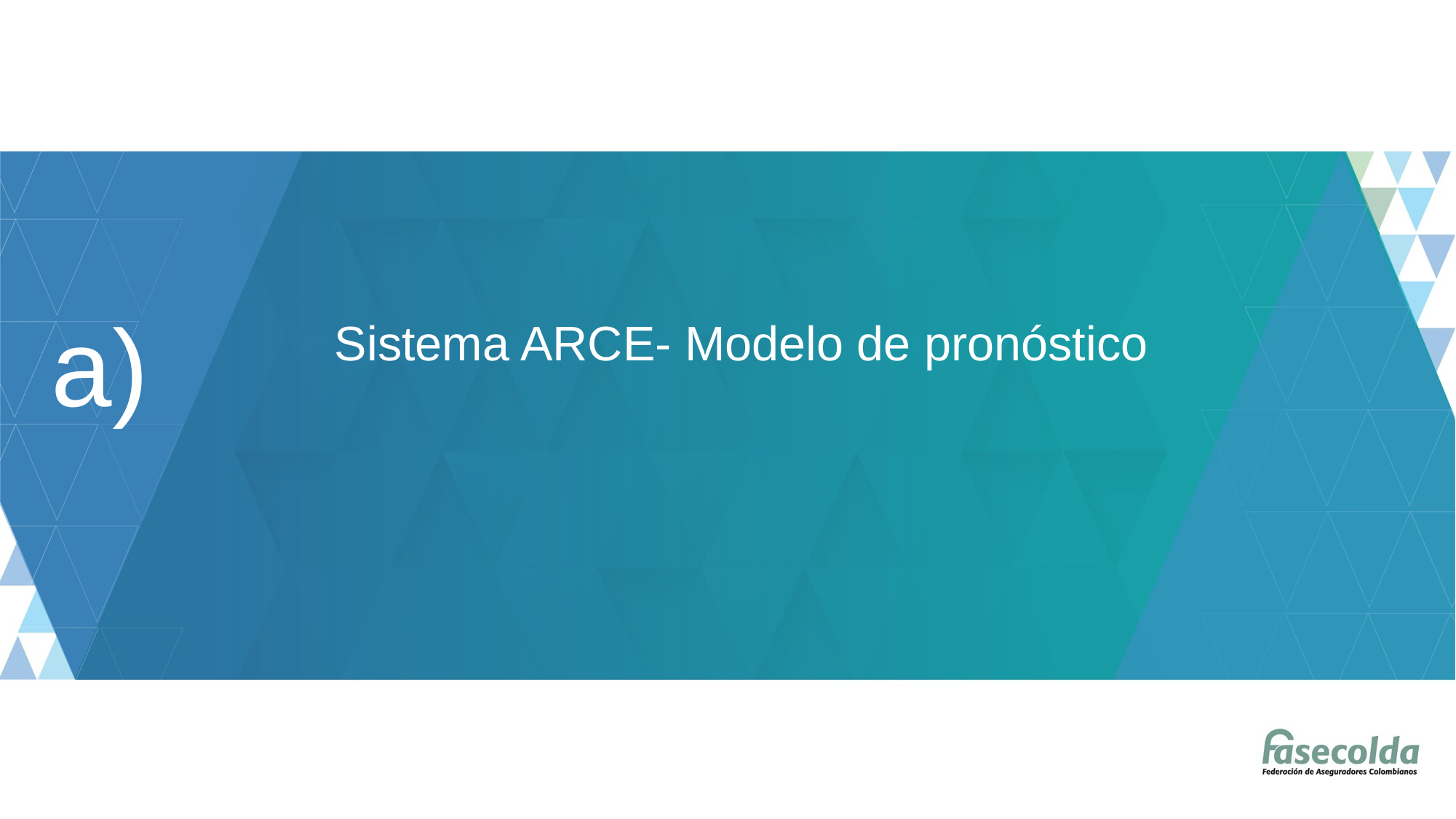

Sistema ARCE- Modelo de pronóstico

a)
#